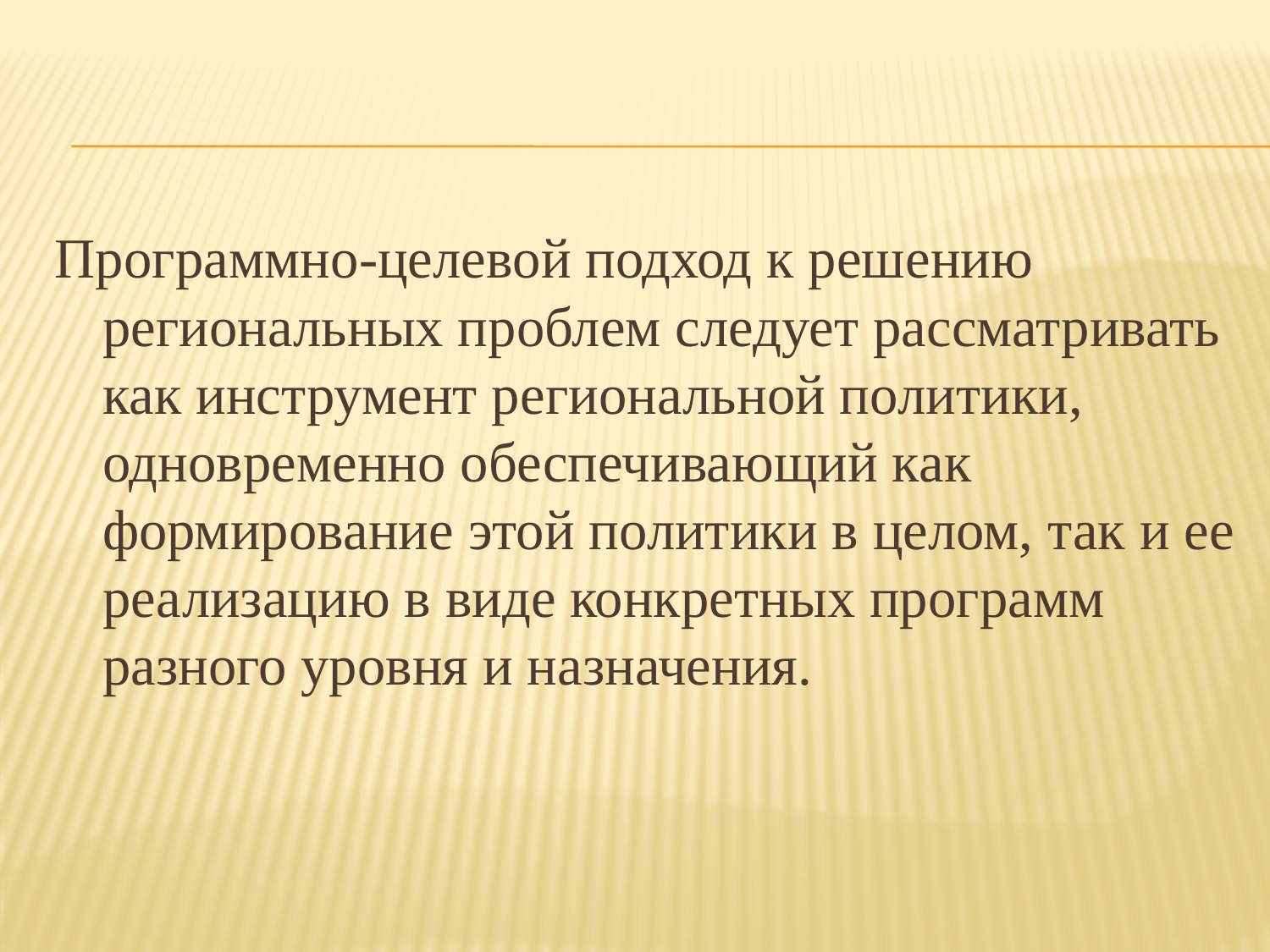

Программно-целевой подход к решению региональных проблем следует рассматривать как инструмент региональной политики, одновременно обеспечивающий как формирование этой политики в целом, так и ее реализацию в виде конкретных программ разного уровня и назначения.